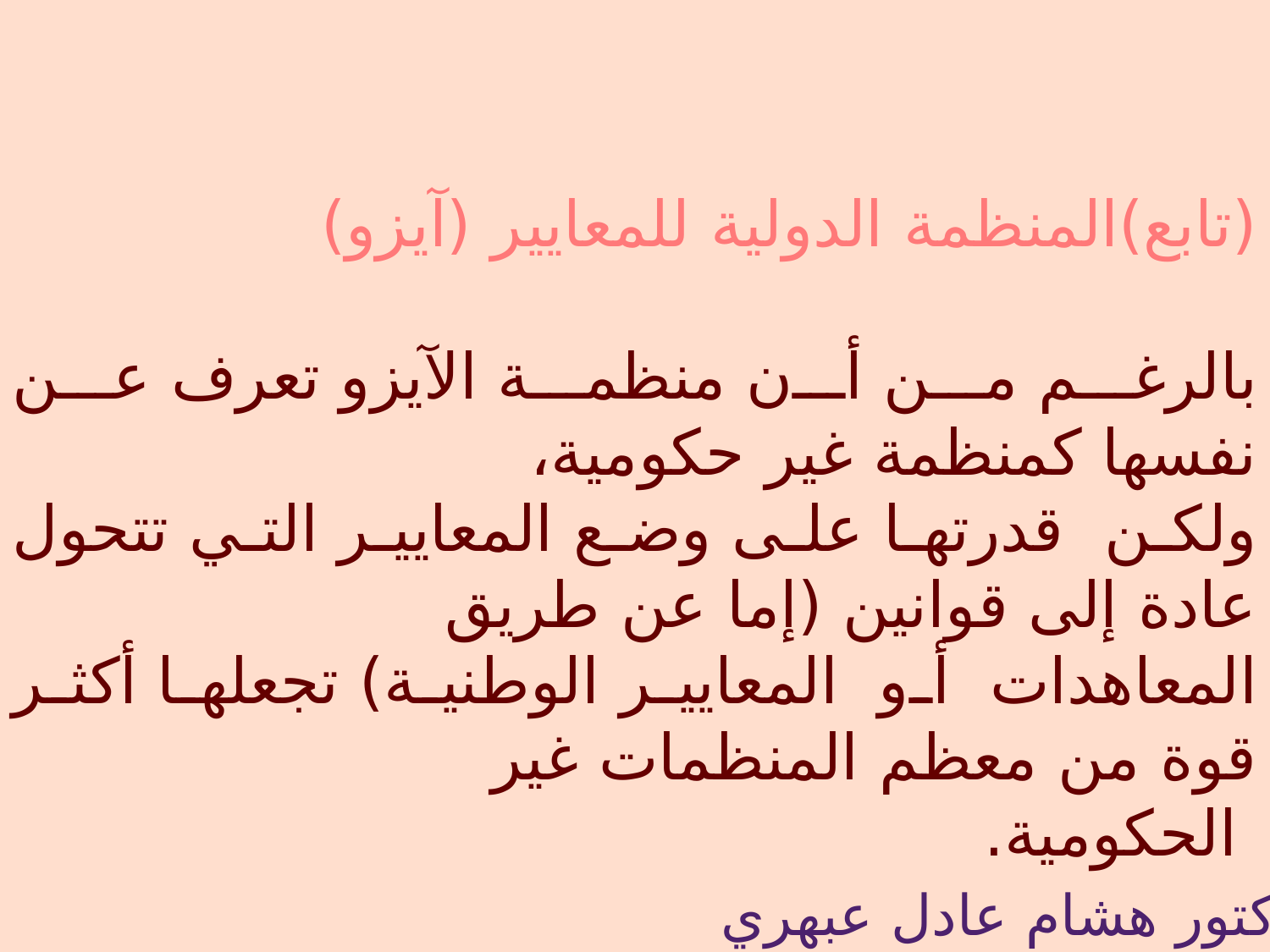

(تابع)المنظمة الدولية للمعايير (آيزو)

بالرغم من أن منظمة الآيزو تعرف عن نفسها كمنظمة غير حكومية،
ولكن  قدرتها على وضع المعايير التي تتحول عادة إلى قوانين (إما عن طريق
المعاهدات  أو  المعايير الوطنية) تجعلها أكثر قوة من معظم المنظمات غير
 الحكومية.

 تؤلف منظمة الآيزو عمليا حلف ذو صلات قوية مع الحكومات.

الدكتور هشام عادل عبهري